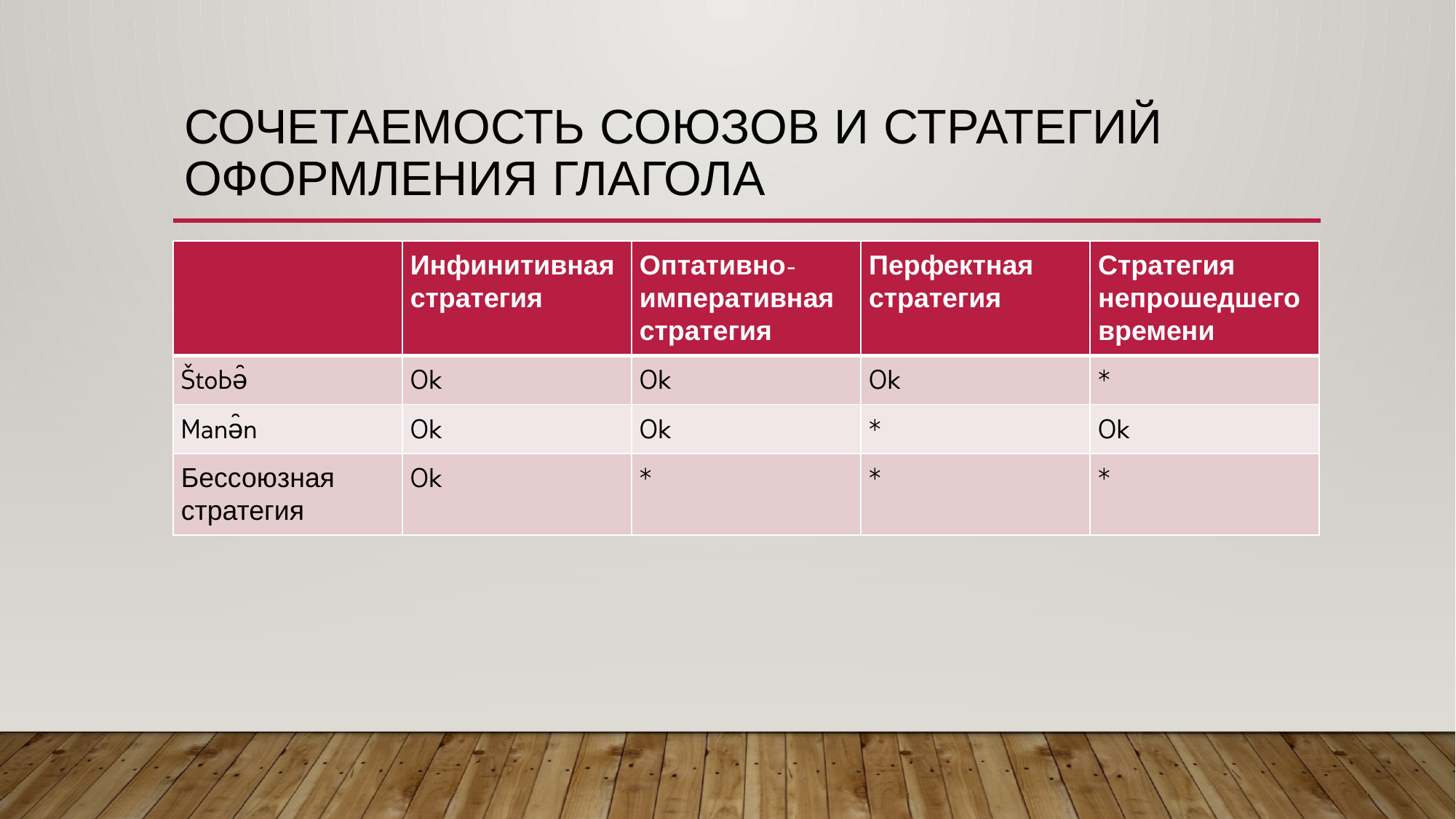

# Сочетаемость союзов и стратегий оформления глагола
|  | Инфинитивная стратегия | Оптативно-императивная стратегия | Перфектная стратегия | Стратегия непрошедшего времени |
| --- | --- | --- | --- | --- |
| Štobə̑ | Ok | Ok | Ok | \* |
| Manə̑n | Ok | Ok | \* | Ok |
| Бессоюзная стратегия | Ok | \* | \* | \* |